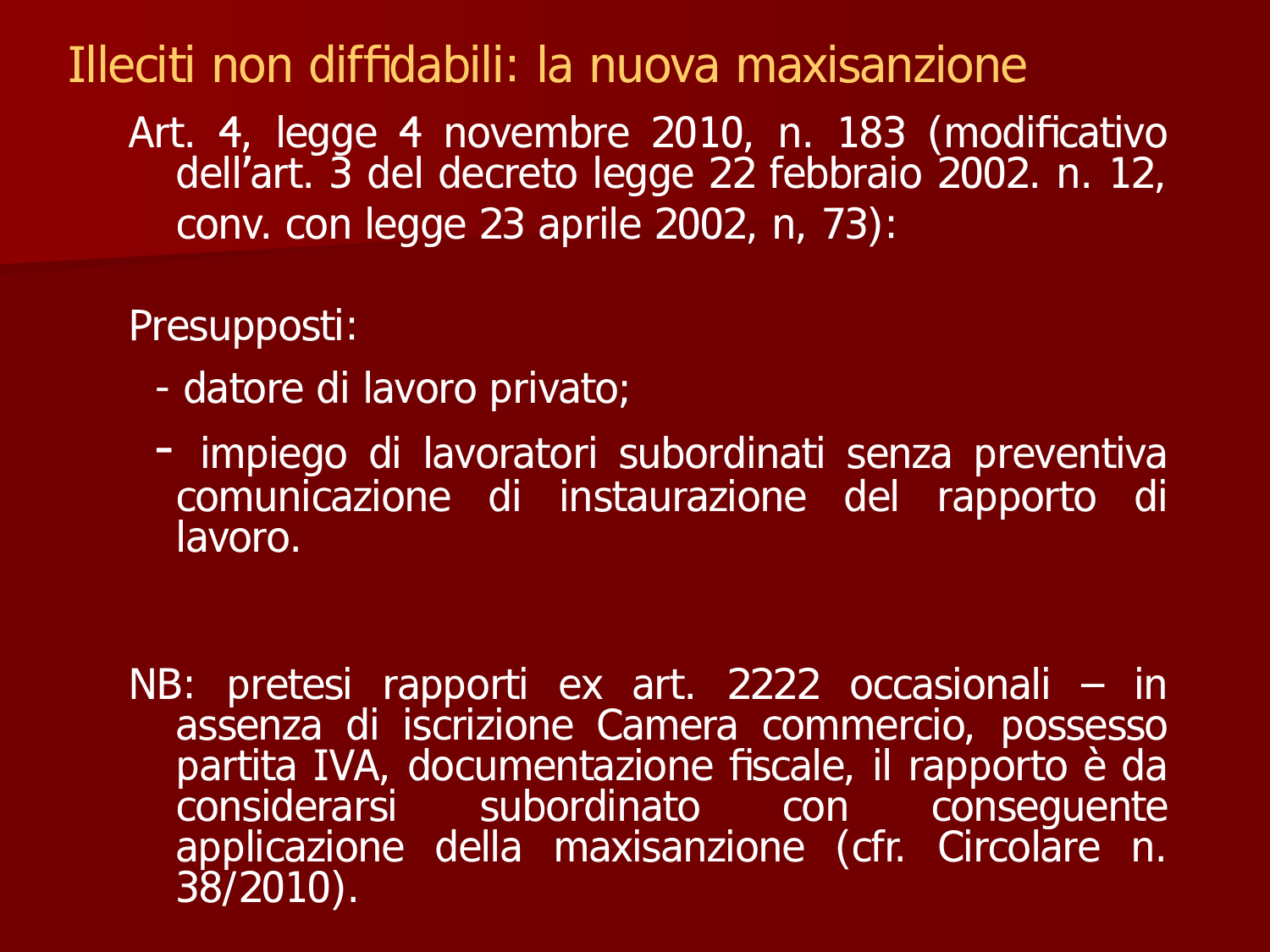

# Illeciti non diffidabili: la nuova maxisanzione
Art. 4, legge 4 novembre 2010, n. 183 (modificativo dell’art. 3 del decreto legge 22 febbraio 2002. n. 12, conv. con legge 23 aprile 2002, n, 73):

Presupposti:
  - datore di lavoro privato;
 - impiego di lavoratori subordinati senza preventiva comunicazione di instaurazione del rapporto di lavoro.

NB: pretesi rapporti ex art. 2222 occasionali – in assenza di iscrizione Camera commercio, possesso partita IVA, documentazione fiscale, il rapporto è da considerarsi subordinato con conseguente applicazione della maxisanzione (cfr. Circolare n. 38/2010).